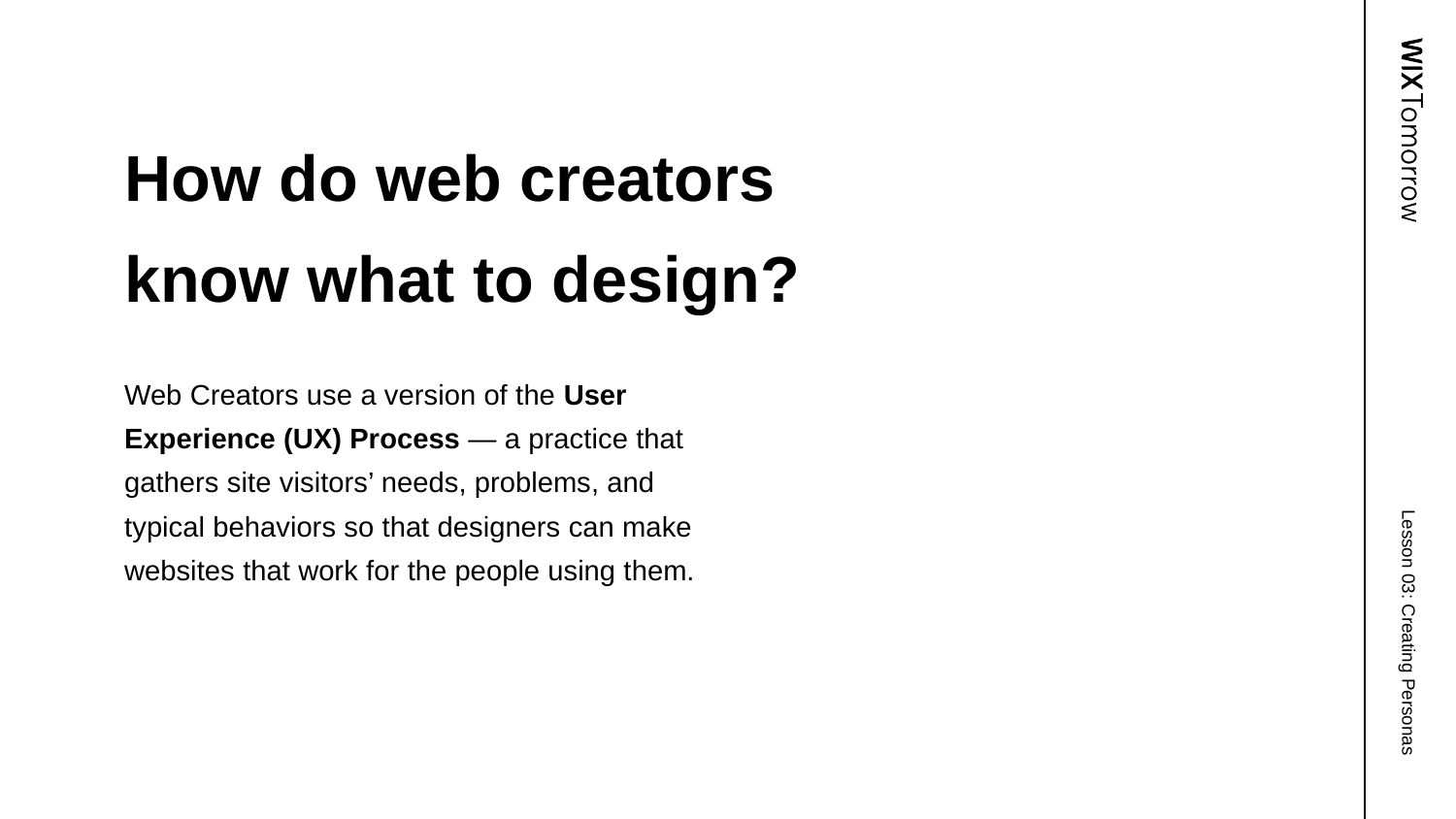

How do web creators know what to design?
Web Creators use a version of the User Experience (UX) Process — a practice that gathers site visitors’ needs, problems, and typical behaviors so that designers can make websites that work for the people using them.